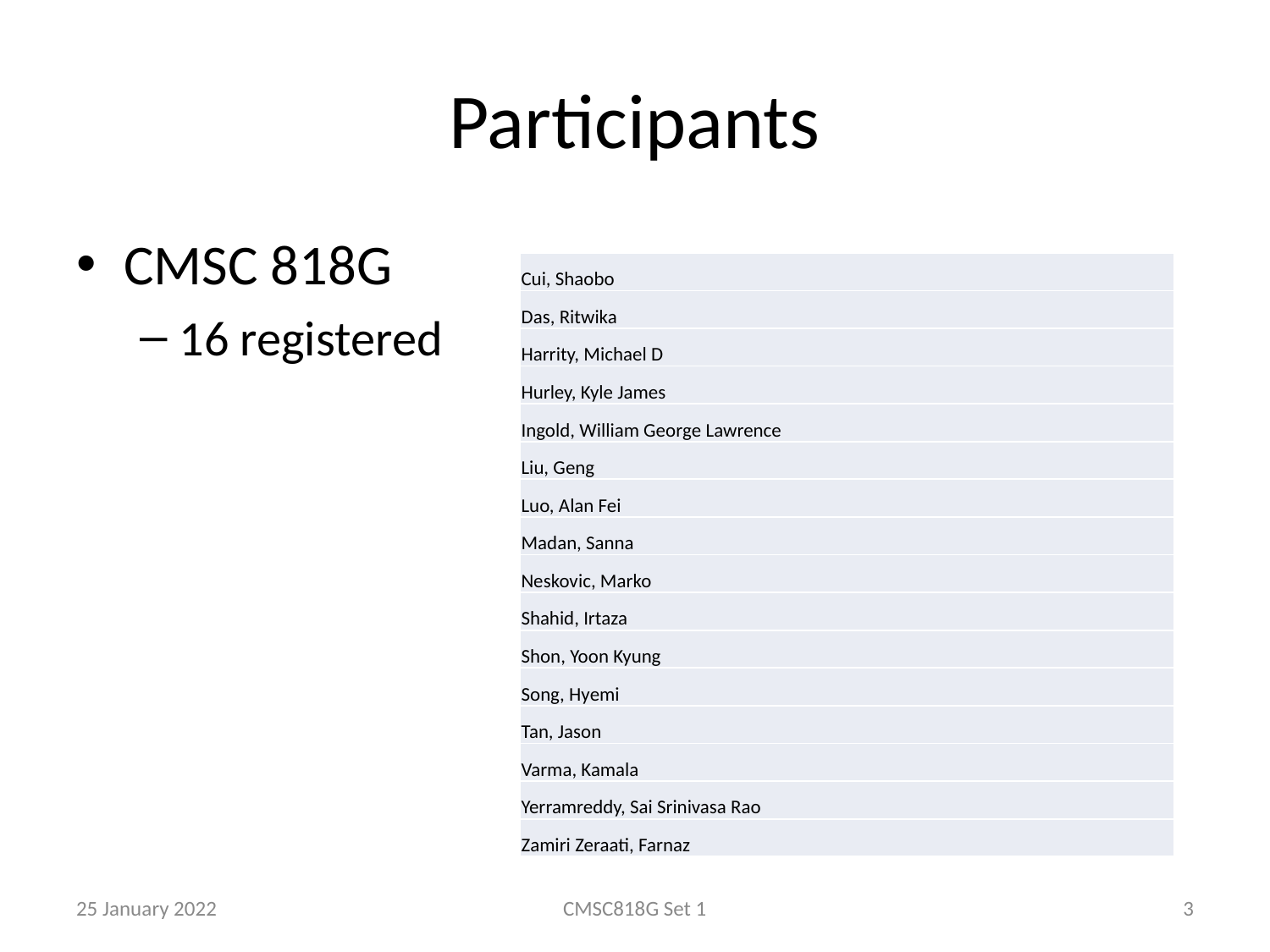

# Participants
CMSC 818G
16 registered

| Cui, Shaobo |
| --- |
| Das, Ritwika |
| Harrity, Michael D |
| Hurley, Kyle James |
| Ingold, William George Lawrence |
| Liu, Geng |
| Luo, Alan Fei |
| Madan, Sanna |
| Neskovic, Marko |
| Shahid, Irtaza |
| Shon, Yoon Kyung |
| Song, Hyemi |
| Tan, Jason |
| Varma, Kamala |
| Yerramreddy, Sai Srinivasa Rao |
| Zamiri Zeraati, Farnaz |
25 January 2022
CMSC818G Set 1
3